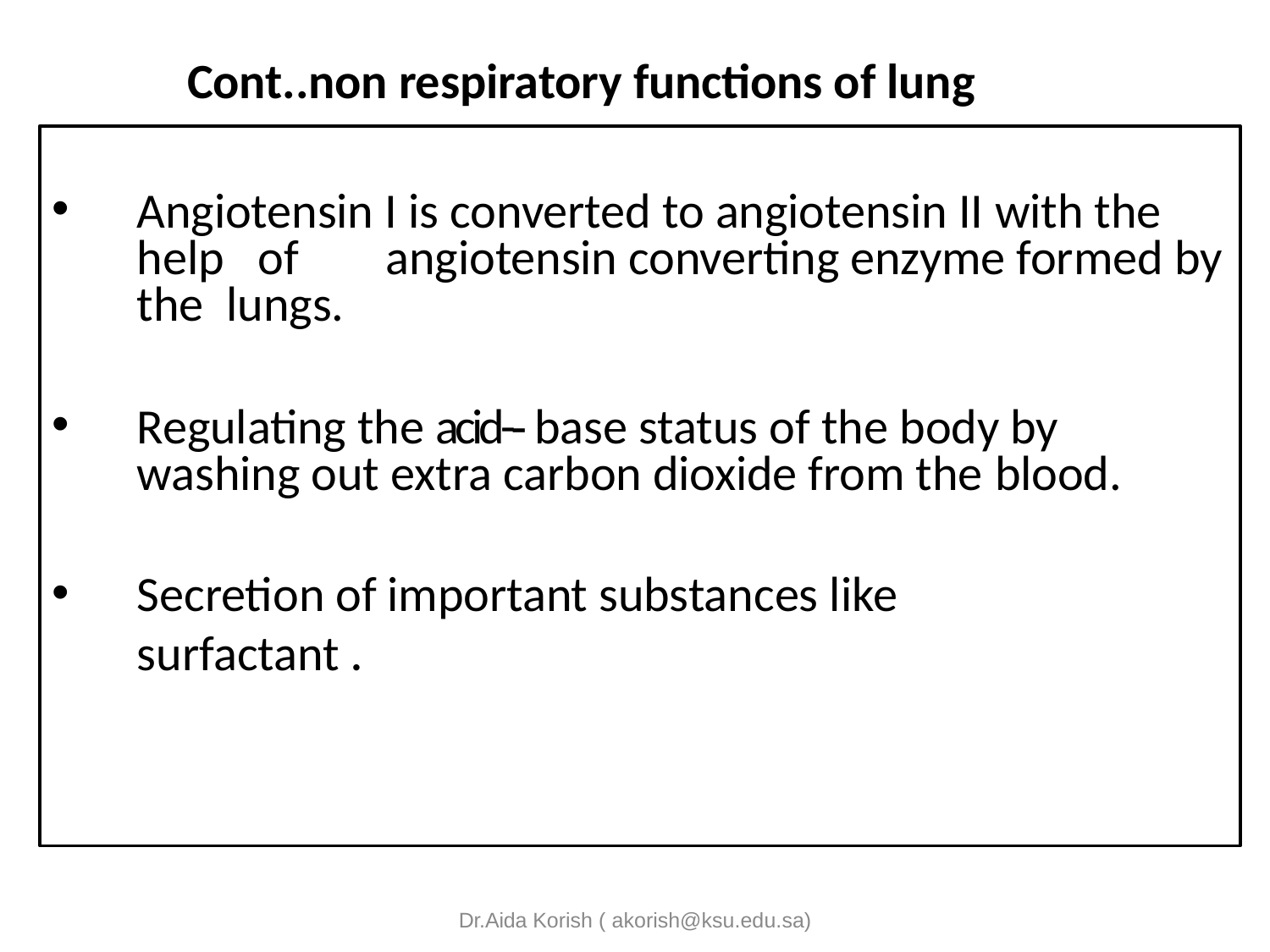

Cont..non respiratory functions of lung

Angiotensin I is converted to angiotensin II with the  help  of	angiotensin converting enzyme formed by the  lungs.

Regulating the acid-­‐ base status of the body by  washing out extra carbon dioxide from the blood.

Secretion of important substances like surfactant .

Dr.Aida Korish ( akorish@ksu.edu.sa)